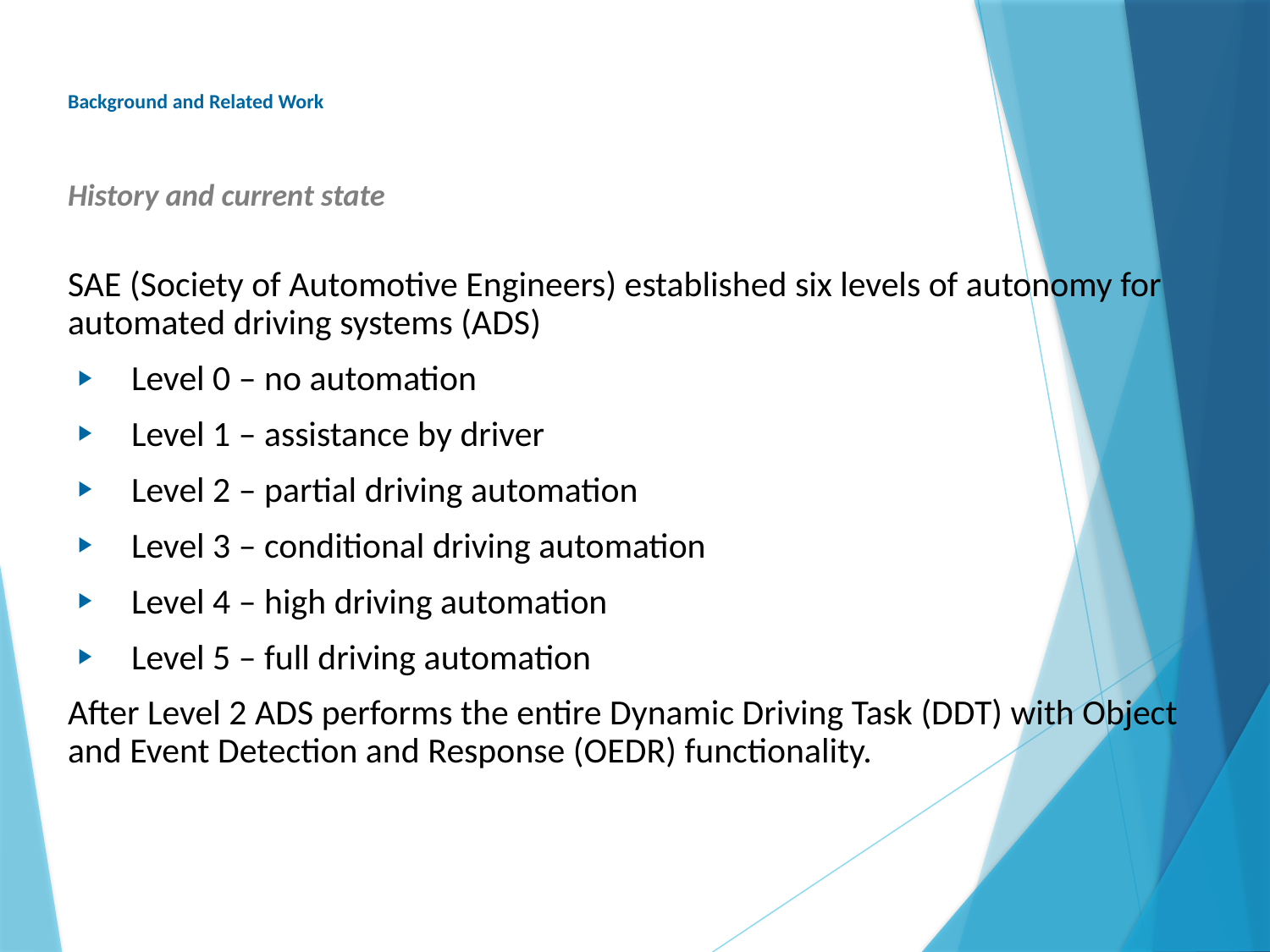

# Background and Related Work
History and current state

SAE (Society of Automotive Engineers) established six levels of autonomy for automated driving systems (ADS)
Level 0 – no automation
Level 1 – assistance by driver
Level 2 – partial driving automation
Level 3 – conditional driving automation
Level 4 – high driving automation
Level 5 – full driving automation
After Level 2 ADS performs the entire Dynamic Driving Task (DDT) with Object and Event Detection and Response (OEDR) functionality.